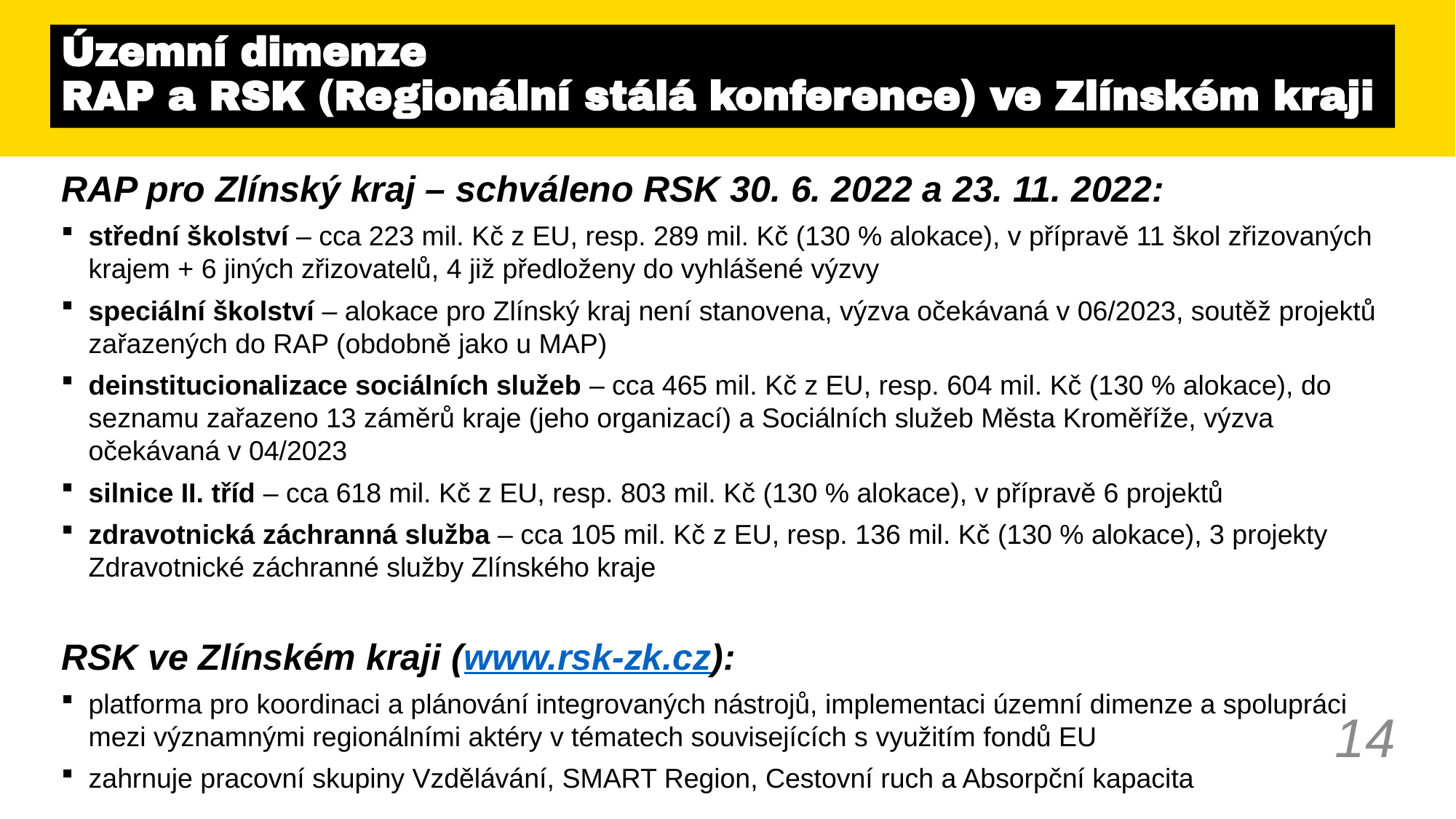

# Územní dimenze RAP a RSK (Regionální stálá konference) ve Zlínském kraji
RAP pro Zlínský kraj – schváleno RSK 30. 6. 2022 a 23. 11. 2022:
střední školství – cca 223 mil. Kč z EU, resp. 289 mil. Kč (130 % alokace), v přípravě 11 škol zřizovaných krajem + 6 jiných zřizovatelů, 4 již předloženy do vyhlášené výzvy
speciální školství – alokace pro Zlínský kraj není stanovena, výzva očekávaná v 06/2023, soutěž projektů zařazených do RAP (obdobně jako u MAP)
deinstitucionalizace sociálních služeb – cca 465 mil. Kč z EU, resp. 604 mil. Kč (130 % alokace), do seznamu zařazeno 13 záměrů kraje (jeho organizací) a Sociálních služeb Města Kroměříže, výzva očekávaná v 04/2023
silnice II. tříd – cca 618 mil. Kč z EU, resp. 803 mil. Kč (130 % alokace), v přípravě 6 projektů
zdravotnická záchranná služba – cca 105 mil. Kč z EU, resp. 136 mil. Kč (130 % alokace), 3 projekty Zdravotnické záchranné služby Zlínského kraje

RSK ve Zlínském kraji (www.rsk-zk.cz):
platforma pro koordinaci a plánování integrovaných nástrojů, implementaci územní dimenze a spolupráci mezi významnými regionálními aktéry v tématech souvisejících s využitím fondů EU
zahrnuje pracovní skupiny Vzdělávání, SMART Region, Cestovní ruch a Absorpční kapacita
14